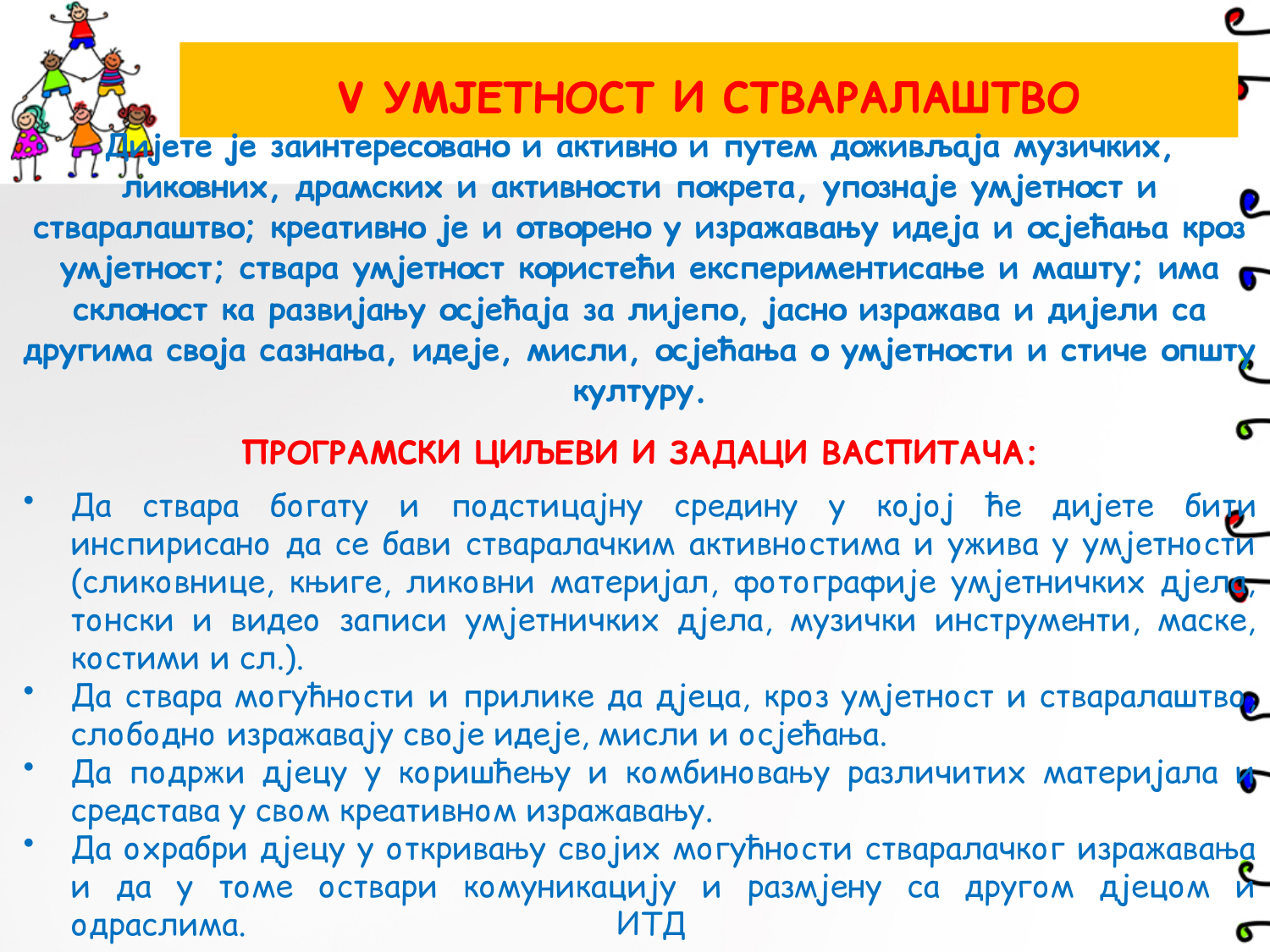

# V УМЈЕТНОСТ И СТВАРАЛАШТВО
Дијете је заинтересовано и активно и путем доживљаја музичких, ликовних, драмских и активности покрета, упознаје умјетност и стваралаштво; креативно је и отворено у изражавању идеја и осјећања кроз умјетност; ствара умјетност користећи експериментисање и машту; има склоност ка развијању осјећаја за лијепо, јасно изражава и дијели са другима своја сазнања, идеје, мисли, осјећања о умјетности и стиче општу културу.
ПРОГРАМСКИ ЦИЉЕВИ И ЗАДАЦИ ВАСПИТАЧА:
Да ствара богату и подстицајну средину у којој ће дијете бити инспирисано да се бави стваралачким активностима и ужива у умјетности (сликовнице, књиге, ликовни материјал, фотографије умјетничких дјела, тонски и видео записи умјетничких дјела, музички инструменти, маске, костими и сл.).
Да ствара могућности и прилике да дјеца, кроз умјетност и стваралаштво, слободно изражавају своје идеје, мисли и осјећања.
Да подржи дјецу у коришћењу и комбиновању различитих материјала и средстава у свом креативном изражавању.
Да охрабри дјецу у откривању својих могућности стваралачког изражавања и да у томе оствари комуникацију и размјену са другом дјецом и одраслима.                                       ИТД